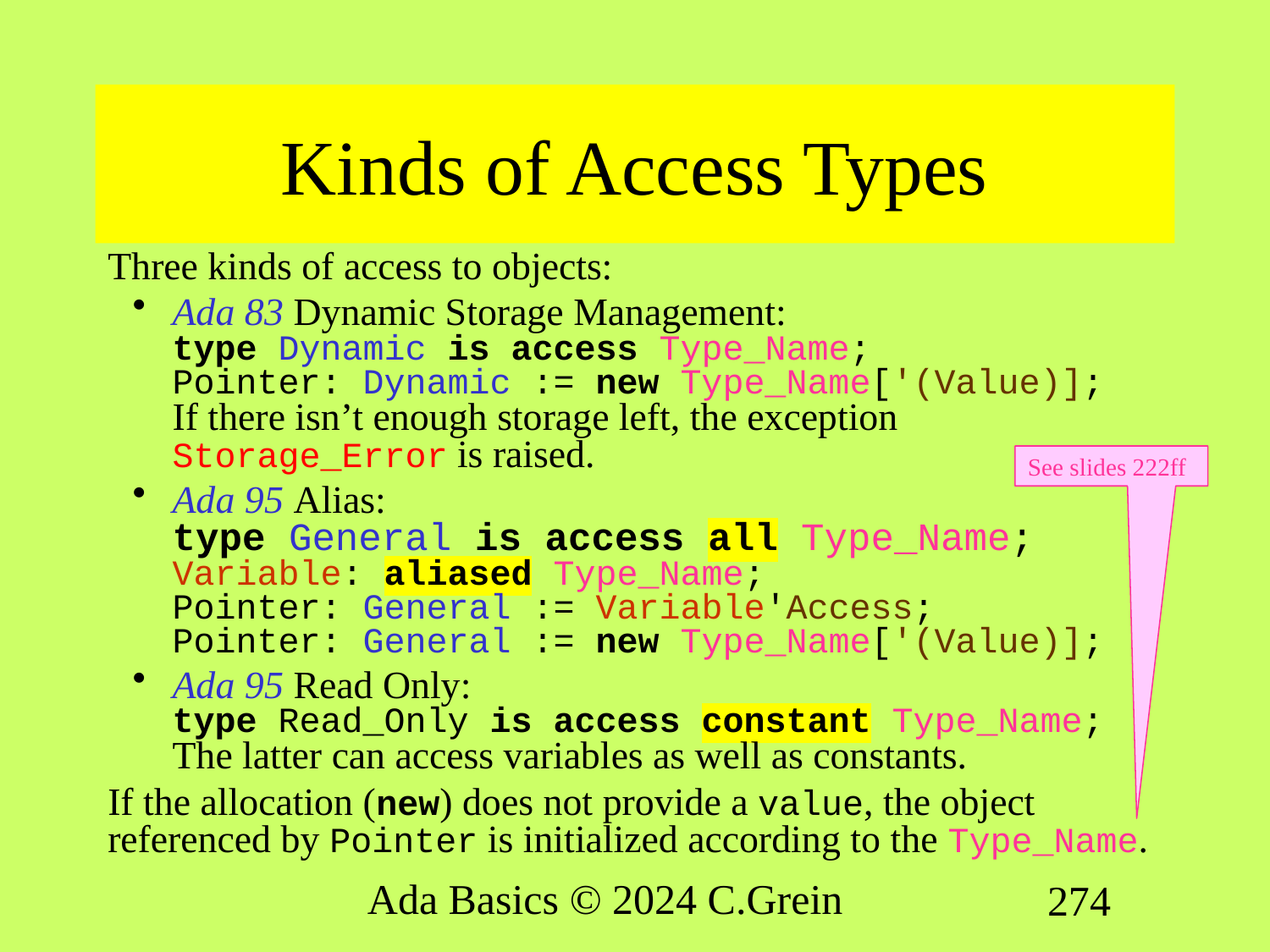

# Kinds of Access Types
Three kinds of access to objects:
Ada 83 Dynamic Storage Management:
type Dynamic is access Type_Name;
Pointer: Dynamic := new Type_Name['(Value)];
If there isn’t enough storage left, the exception Storage_Error is raised.
Ada 95 Alias:
type General is access all Type_Name;
Variable: aliased Type_Name;
Pointer: General := Variable'Access;
Pointer: General := new Type_Name['(Value)];
Ada 95 Read Only:
type Read_Only is access constant Type_Name;
The latter can access variables as well as constants.
If the allocation (new) does not provide a value, the object referenced by Pointer is initialized according to the Type_Name.
See slides 222ff
Ada Basics © 2024 C.Grein
274